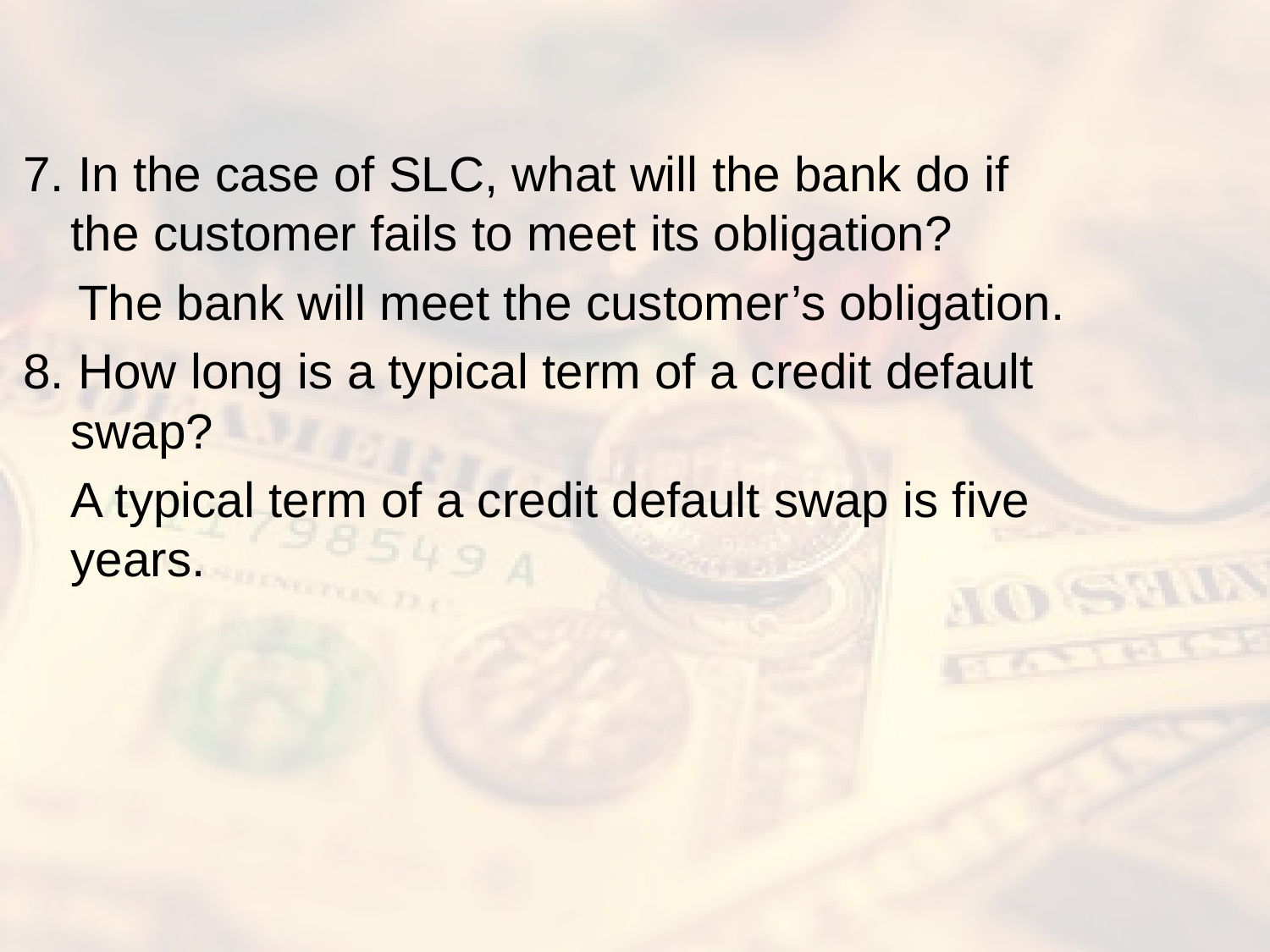

#
7. In the case of SLC, what will the bank do if the customer fails to meet its obligation?
    The bank will meet the customer’s obligation.
8. How long is a typical term of a credit default swap?
	A typical term of a credit default swap is five years.